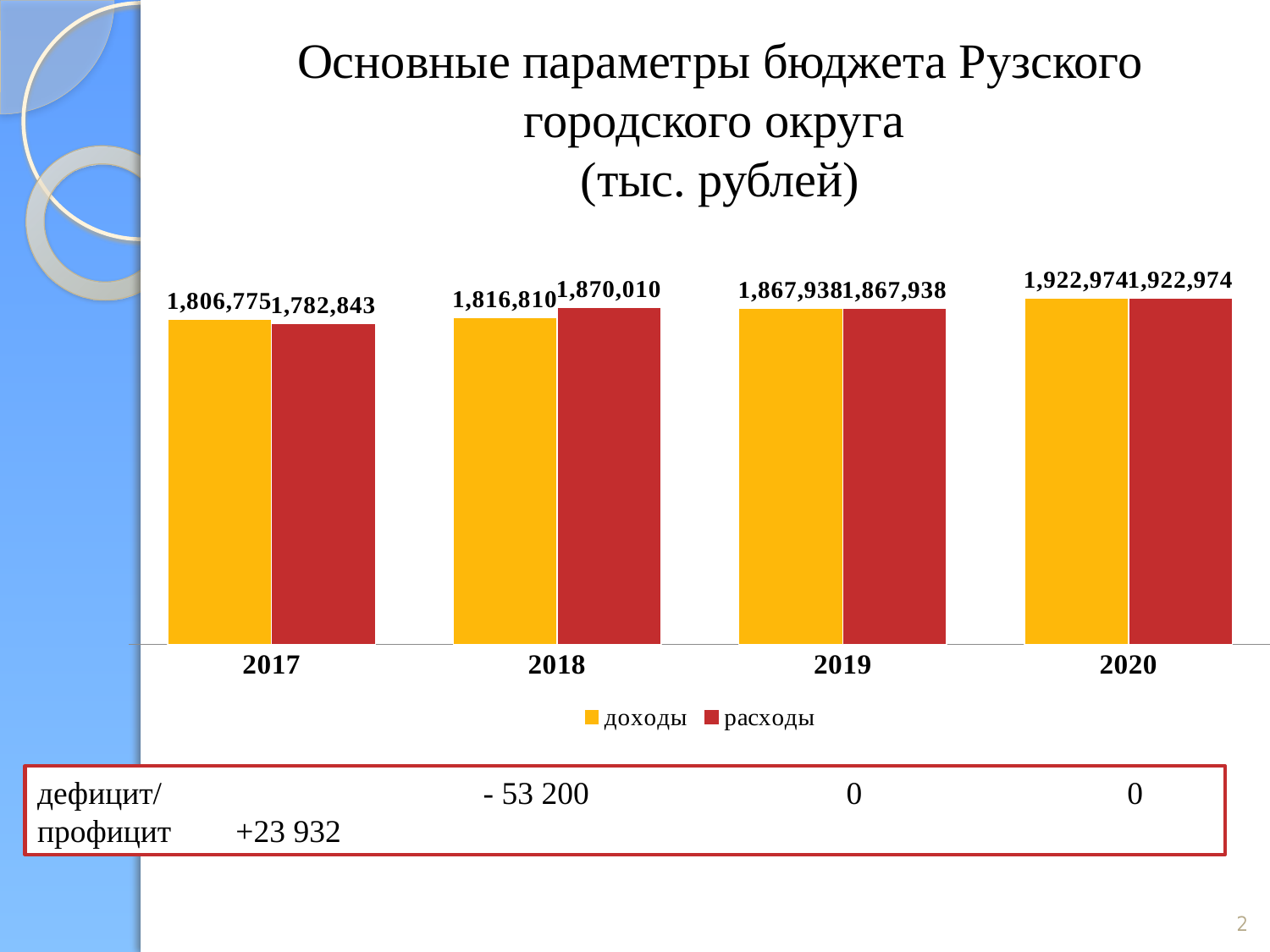

# Основные параметры бюджета Рузского городского округа (тыс. рублей)

### Chart

| Category | доходы | расходы |
|---|---|---|
| 2017 | 1806775.0 | 1782843.0 |
| 2018 | 1816810.0 | 1870010.0 |
| 2019 | 1867938.0 | 1867938.0 |
| 2020 | 1922974.0 | 1922974.0 |

дефицит/                                        - 53 200                                0                                 0
профицит        +23 932
2